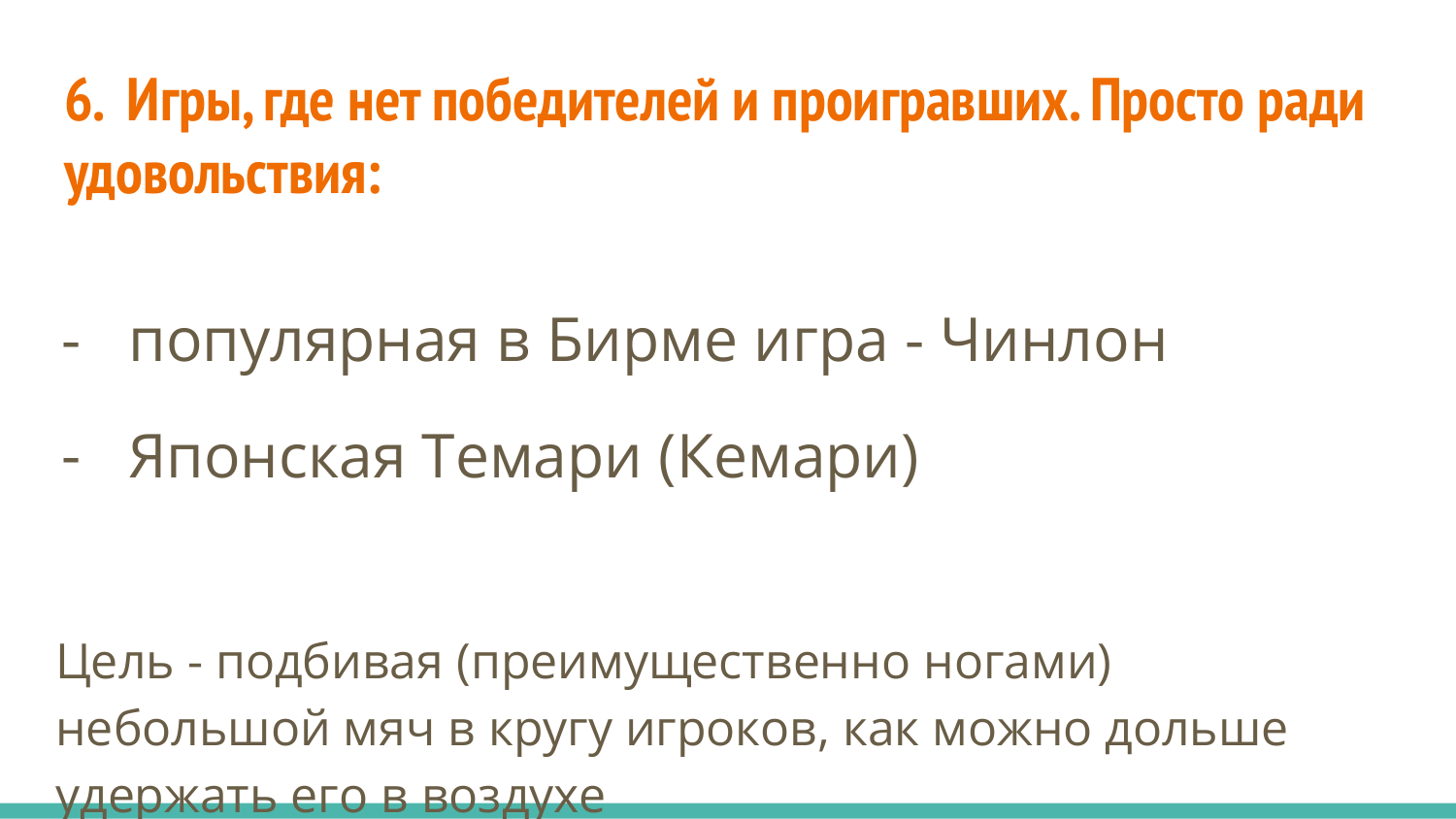

# 6.  Игры, где нет победителей и проигравших. Просто ради удовольствия:
популярная в Бирме игра - Чинлон
Японская Темари (Кемари)

Цель - подбивая (преимущественно ногами) небольшой мяч в кругу игроков, как можно дольше удержать его в воздухе